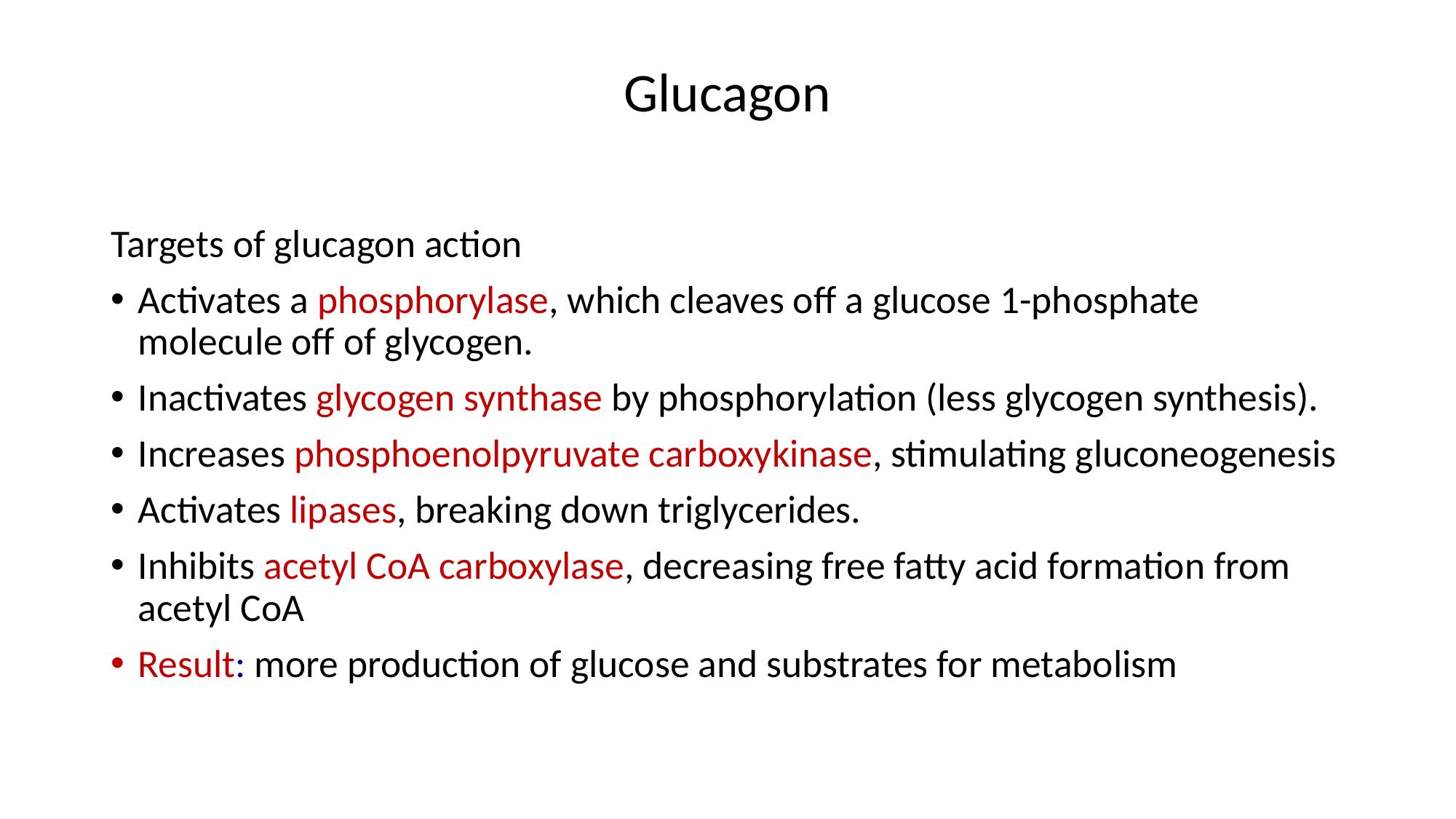

# Glucagon
Targets of glucagon action
Activates a phosphorylase, which cleaves off a glucose 1-phosphate molecule off of glycogen.
Inactivates glycogen synthase by phosphorylation (less glycogen synthesis).
Increases phosphoenolpyruvate carboxykinase, stimulating gluconeogenesis
Activates lipases, breaking down triglycerides.
Inhibits acetyl CoA carboxylase, decreasing free fatty acid formation from acetyl CoA
Result: more production of glucose and substrates for metabolism